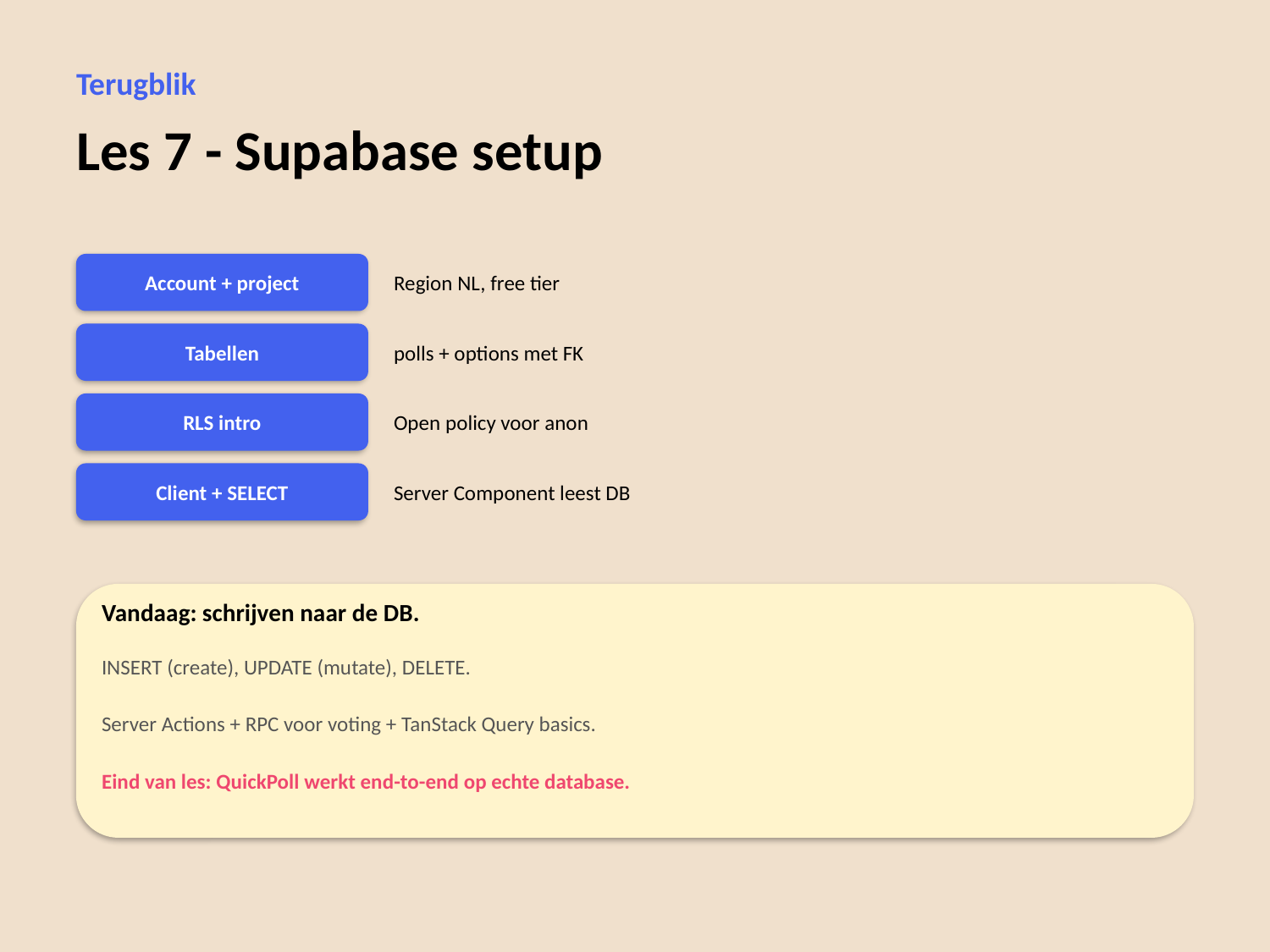

Terugblik
Les 7 - Supabase setup

Account + project
Region NL, free tier

Tabellen
polls + options met FK

RLS intro
Open policy voor anon

Client + SELECT
Server Component leest DB

Vandaag: schrijven naar de DB.
INSERT (create), UPDATE (mutate), DELETE.
Server Actions + RPC voor voting + TanStack Query basics.
Eind van les: QuickPoll werkt end-to-end op echte database.